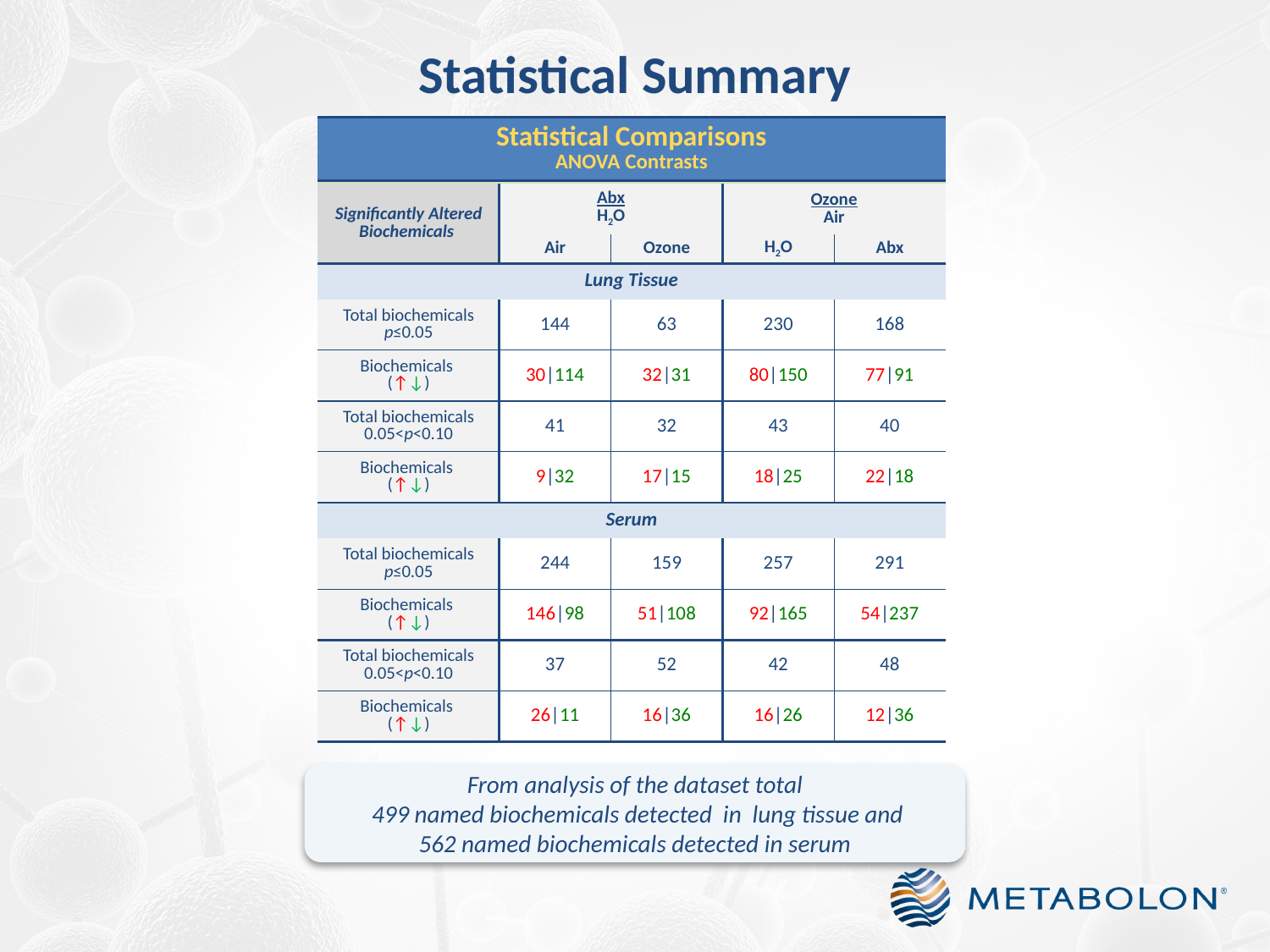

# Statistical Summary
| Statistical Comparisons ANOVA Contrasts |  |  |  |  |
| --- | --- | --- | --- | --- |
|  |  |  |  |  |
| Significantly Altered Biochemicals | Abx H2O |  | Ozone Air |  |
|  | Air | Ozone | H2O | Abx |
| Lung Tissue |  |  |  |  |
| Total biochemicals p≤0.05 | 144 | 63 | 230 | 168 |
| Biochemicals (↑↓) | 30|114 | 32|31 | 80|150 | 77|91 |
| Total biochemicals 0.05<p<0.10 | 41 | 32 | 43 | 40 |
| Biochemicals (↑↓) | 9|32 | 17|15 | 18|25 | 22|18 |
| Serum |  |  |  |  |
| Total biochemicals p≤0.05 | 244 | 159 | 257 | 291 |
| Biochemicals (↑↓) | 146|98 | 51|108 | 92|165 | 54|237 |
| Total biochemicals 0.05<p<0.10 | 37 | 52 | 42 | 48 |
| Biochemicals (↑↓) | 26|11 | 16|36 | 16|26 | 12|36 |

From analysis of the dataset total
 499 named biochemicals detected  in  lung tissue and
562 named biochemicals detected in serum